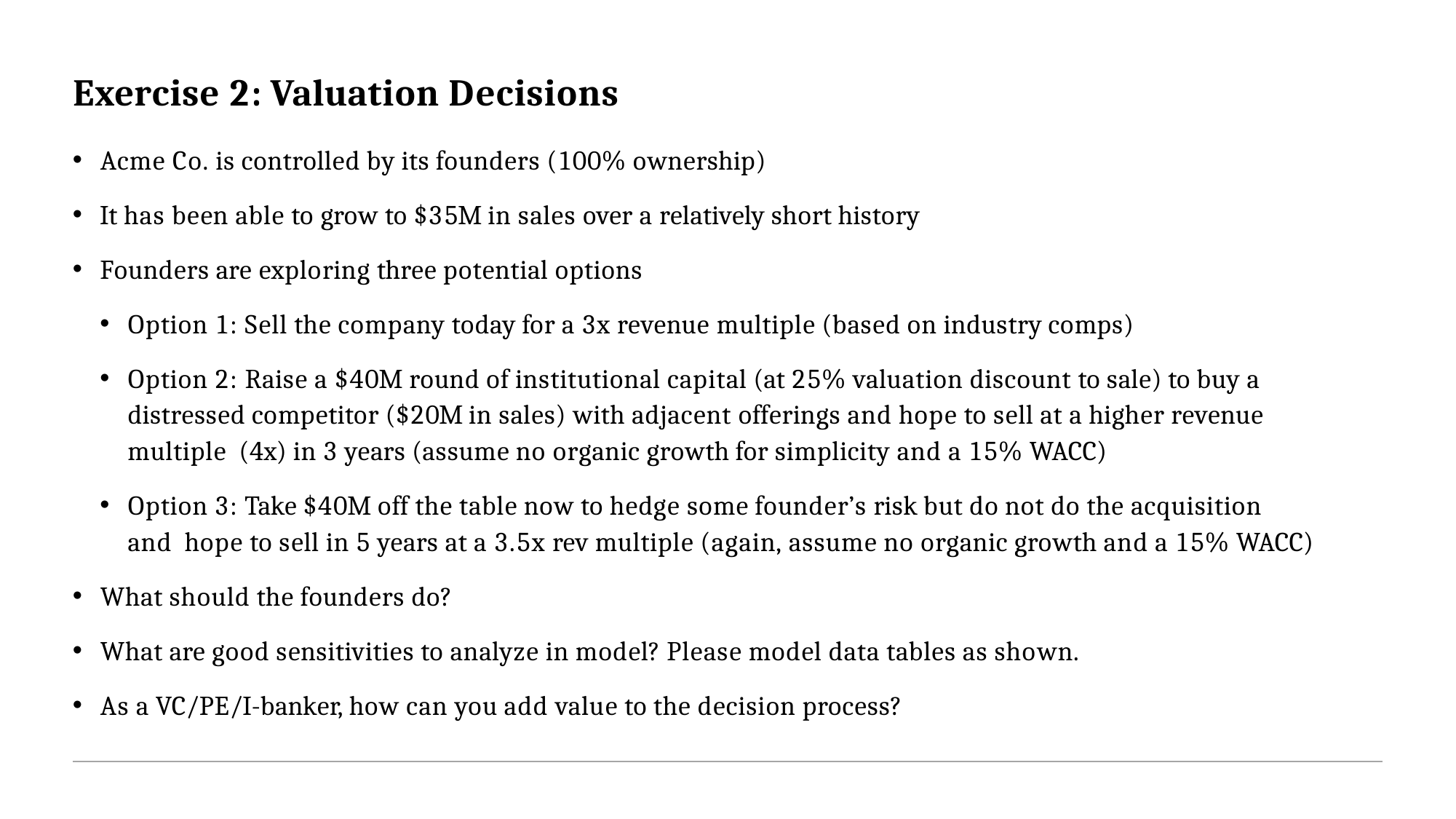

# Exercise 2: Valuation Decisions
Acme Co. is controlled by its founders (100% ownership)
It has been able to grow to $35M in sales over a relatively short history
Founders are exploring three potential options
Option 1: Sell the company today for a 3x revenue multiple (based on industry comps)
Option 2: Raise a $40M round of institutional capital (at 25% valuation discount to sale) to buy a  distressed competitor ($20M in sales) with adjacent offerings and hope to sell at a higher revenue multiple  (4x) in 3 years (assume no organic growth for simplicity and a 15% WACC)
Option 3: Take $40M off the table now to hedge some founder’s risk but do not do the acquisition and  hope to sell in 5 years at a 3.5x rev multiple (again, assume no organic growth and a 15% WACC)
What should the founders do?
What are good sensitivities to analyze in model? Please model data tables as shown.
As a VC/PE/I-banker, how can you add value to the decision process?